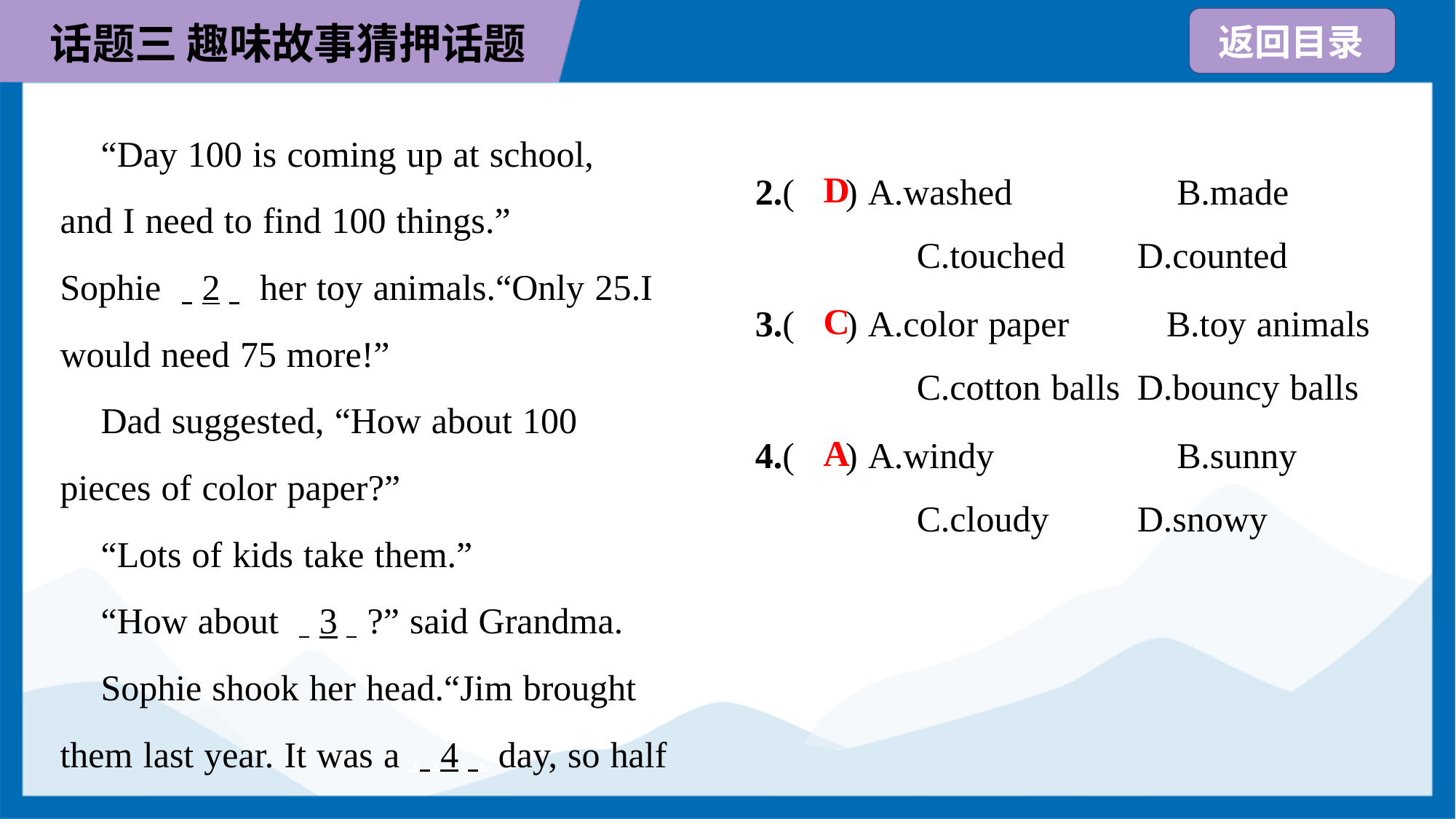

“Day 100 is coming up at school,
and I need to find 100 things.”
Sophie . .2. . her toy animals.“Only 25.I
would need 75 more!”
    Dad suggested, “How about 100
pieces of color paper?”
    “Lots of kids take them.”
    “How about . .3. .?” said Grandma.
    Sophie shook her head.“Jim brought
them last year. It was a . .4. . day, so half

2.(     ) A.washed	B.made
C.touched	D.counted
D
3.(     ) A.color paper	B.toy animals
C.cotton balls	D.bouncy balls
C
4.(     ) A.windy	B.sunny
C.cloudy	D.snowy
A